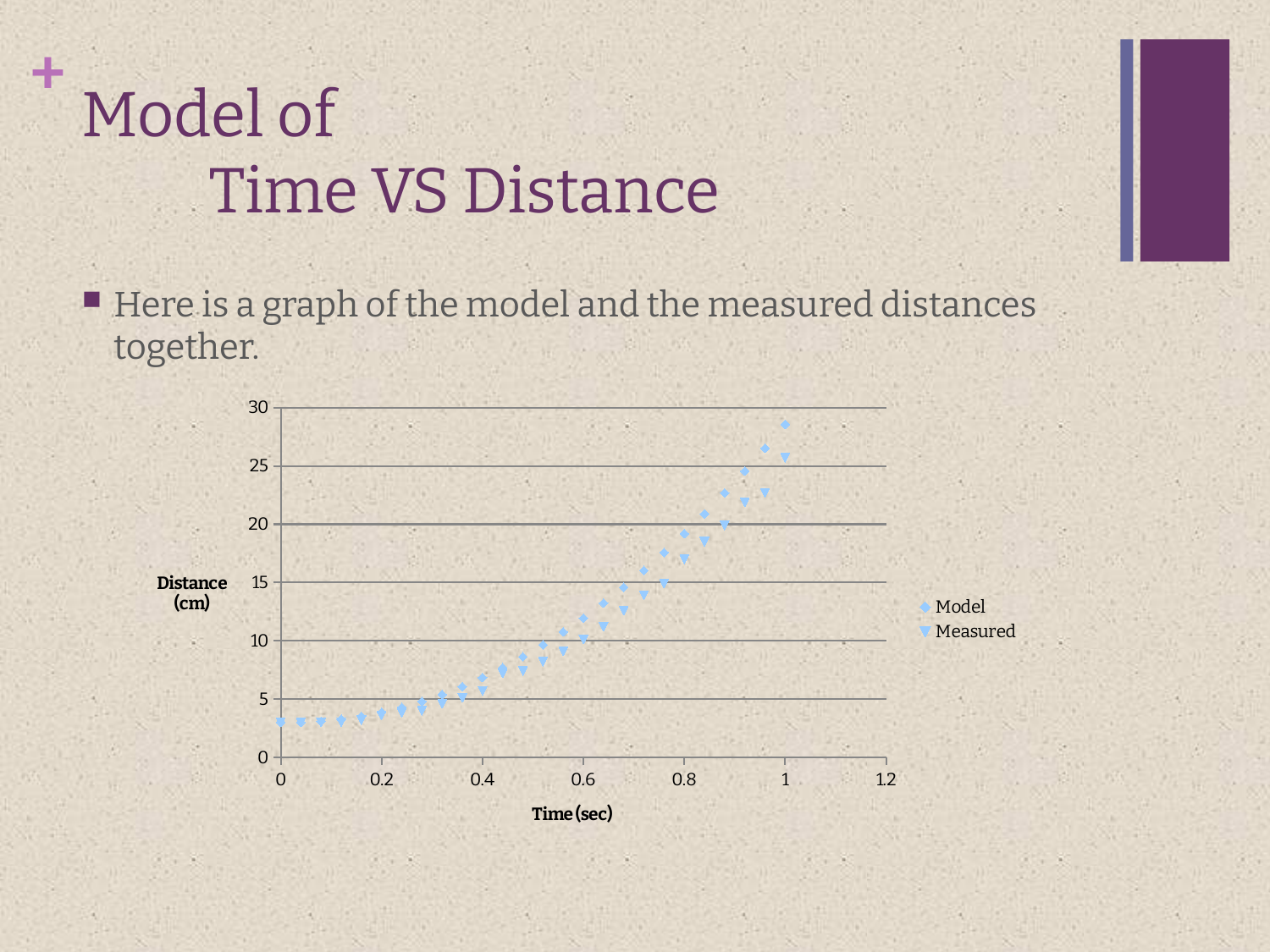

# Model of Time VS Distance
Here is a graph of the model and the measured distances together.

### Chart

| Category | Model | Measured |
|---|---|---|